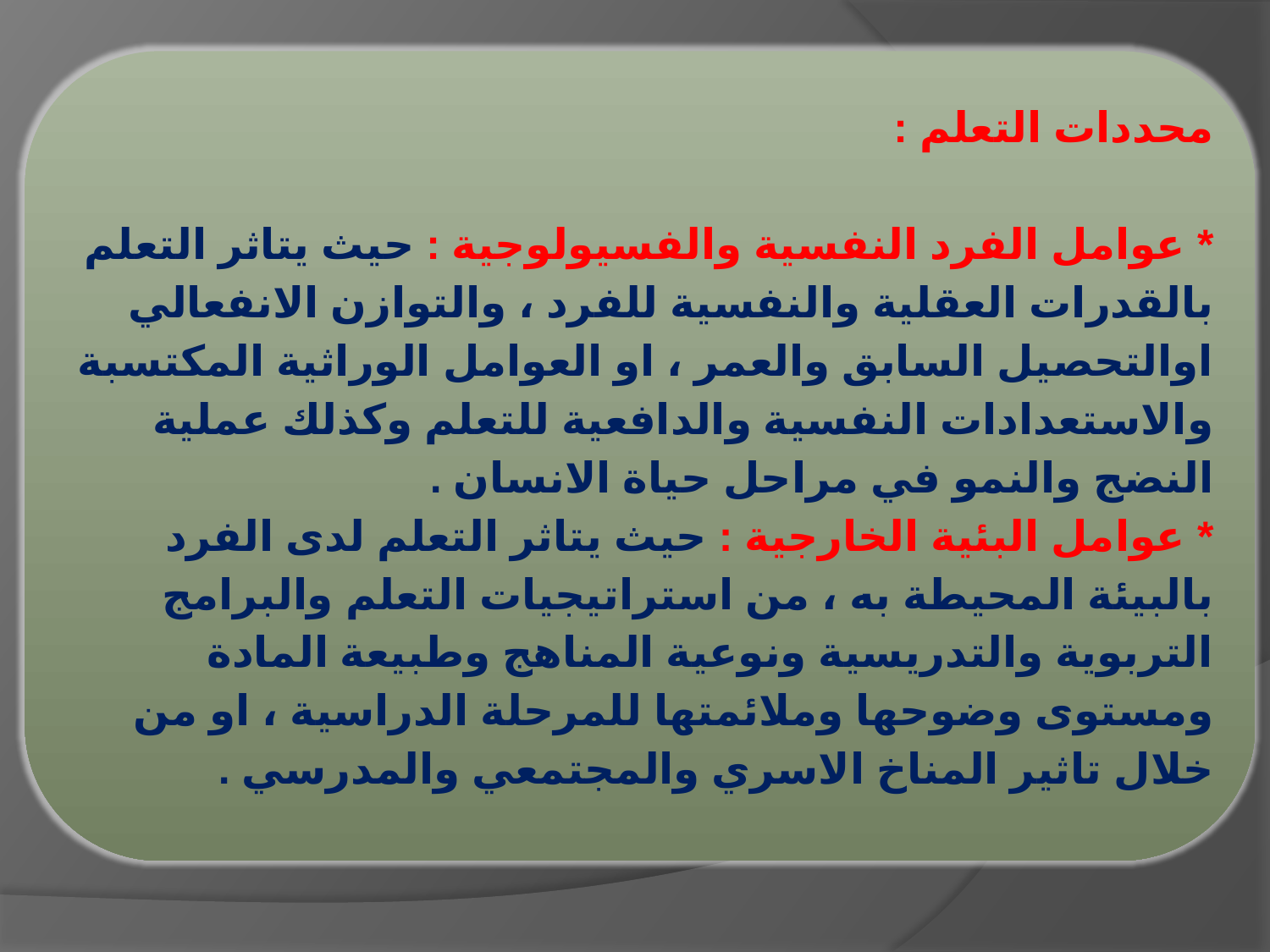

# محددات التعلم :   * عوامل الفرد النفسية والفسيولوجية : حيث يتاثر التعلم بالقدرات العقلية والنفسية للفرد ، والتوازن الانفعالي اوالتحصيل السابق والعمر ، او العوامل الوراثية المكتسبة والاستعدادات النفسية والدافعية للتعلم وكذلك عملية النضج والنمو في مراحل حياة الانسان . * عوامل البئية الخارجية : حيث يتاثر التعلم لدى الفرد بالبيئة المحيطة به ، من استراتيجيات التعلم والبرامج التربوية والتدريسية ونوعية المناهج وطبيعة المادة ومستوى وضوحها وملائمتها للمرحلة الدراسية ، او من خلال تاثير المناخ الاسري والمجتمعي والمدرسي .